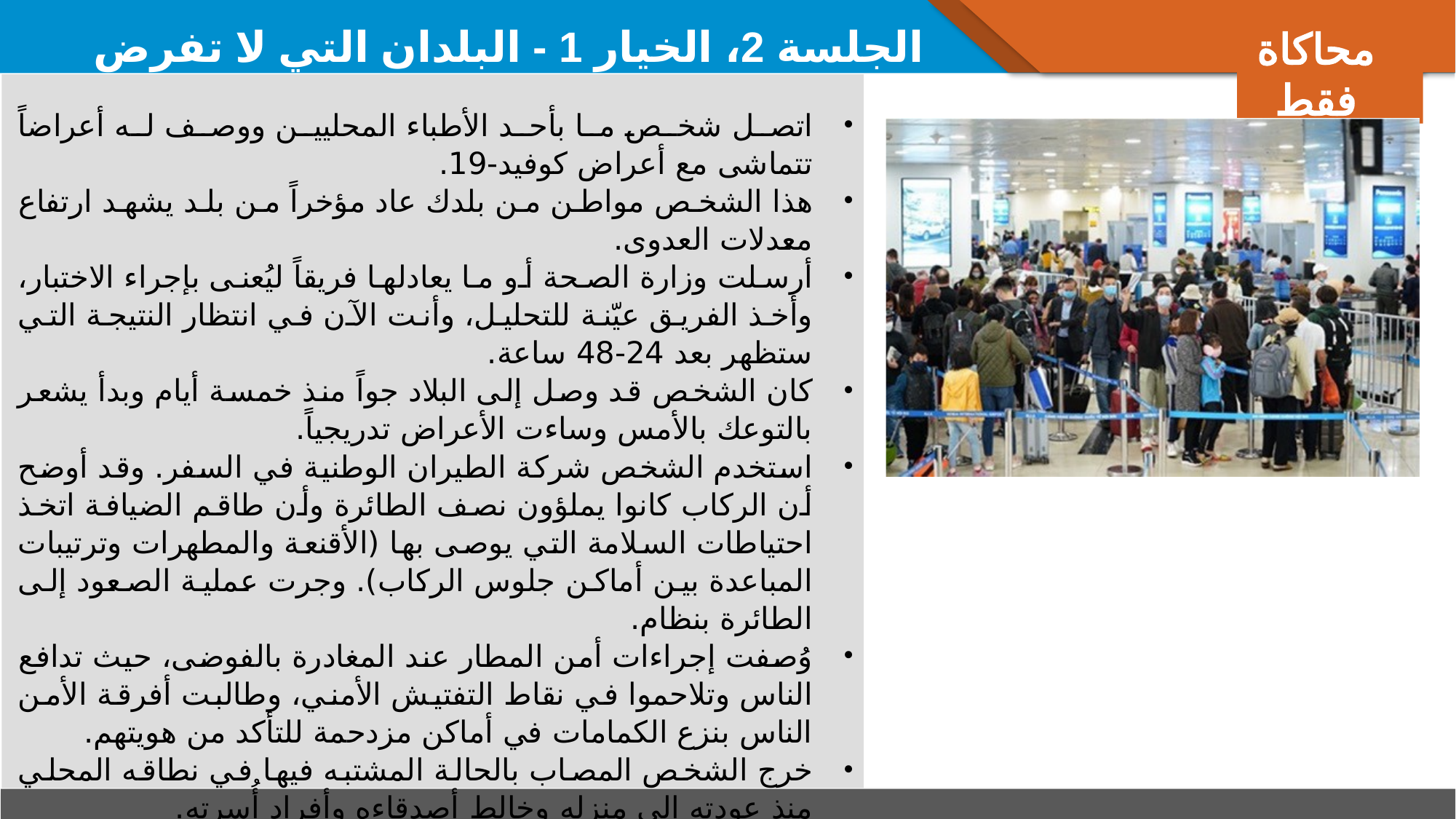

محاكاة فقط
# الجلسة 2، الخيار 1 - البلدان التي لا تفرض الحجر الصحي

اتصل شخص ما بأحد الأطباء المحليين ووصف له أعراضاً تتماشى مع أعراض كوفيد-19.
هذا الشخص مواطن من بلدك عاد مؤخراً من بلد يشهد ارتفاع معدلات العدوى.
أرسلت وزارة الصحة أو ما يعادلها فريقاً ليُعنى بإجراء الاختبار، وأخذ الفريق عيّنة للتحليل، وأنت الآن في انتظار النتيجة التي ستظهر بعد 24-48 ساعة.
كان الشخص قد وصل إلى البلاد جواً منذ خمسة أيام وبدأ يشعر بالتوعك بالأمس وساءت الأعراض تدريجياً.
استخدم الشخص شركة الطيران الوطنية في السفر. وقد أوضح أن الركاب كانوا يملؤون نصف الطائرة وأن طاقم الضيافة اتخذ احتياطات السلامة التي يوصى بها (الأقنعة والمطهرات وترتيبات المباعدة بين أماكن جلوس الركاب). وجرت عملية الصعود إلى الطائرة بنظام.
وُصفت إجراءات أمن المطار عند المغادرة بالفوضى، حيث تدافع الناس وتلاحموا في نقاط التفتيش الأمني، وطالبت أفرقة الأمن الناس بنزع الكمامات في أماكن مزدحمة للتأكد من هويتهم.
خرج الشخص المصاب بالحالة المشتبه فيها في نطاقه المحلي منذ عودته إلى منزله وخالط أصدقاءه وأفراد أُسرته.